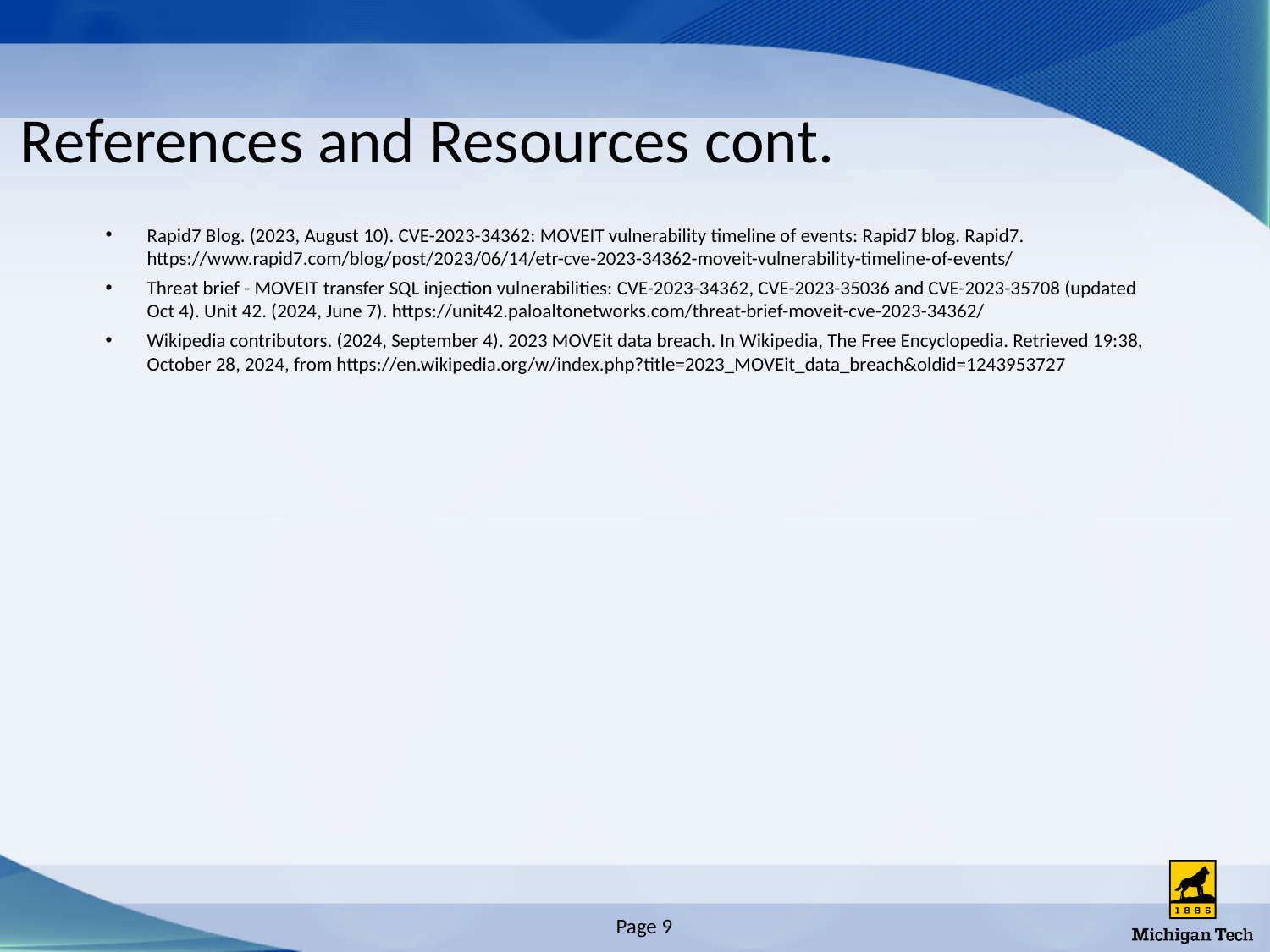

# References and Resources cont.
Rapid7 Blog. (2023, August 10). CVE-2023-34362: MOVEIT vulnerability timeline of events: Rapid7 blog. Rapid7. https://www.rapid7.com/blog/post/2023/06/14/etr-cve-2023-34362-moveit-vulnerability-timeline-of-events/
Threat brief - MOVEIT transfer SQL injection vulnerabilities: CVE-2023-34362, CVE-2023-35036 and CVE-2023-35708 (updated Oct 4). Unit 42. (2024, June 7). https://unit42.paloaltonetworks.com/threat-brief-moveit-cve-2023-34362/
Wikipedia contributors. (2024, September 4). 2023 MOVEit data breach. In Wikipedia, The Free Encyclopedia. Retrieved 19:38, October 28, 2024, from https://en.wikipedia.org/w/index.php?title=2023_MOVEit_data_breach&oldid=1243953727